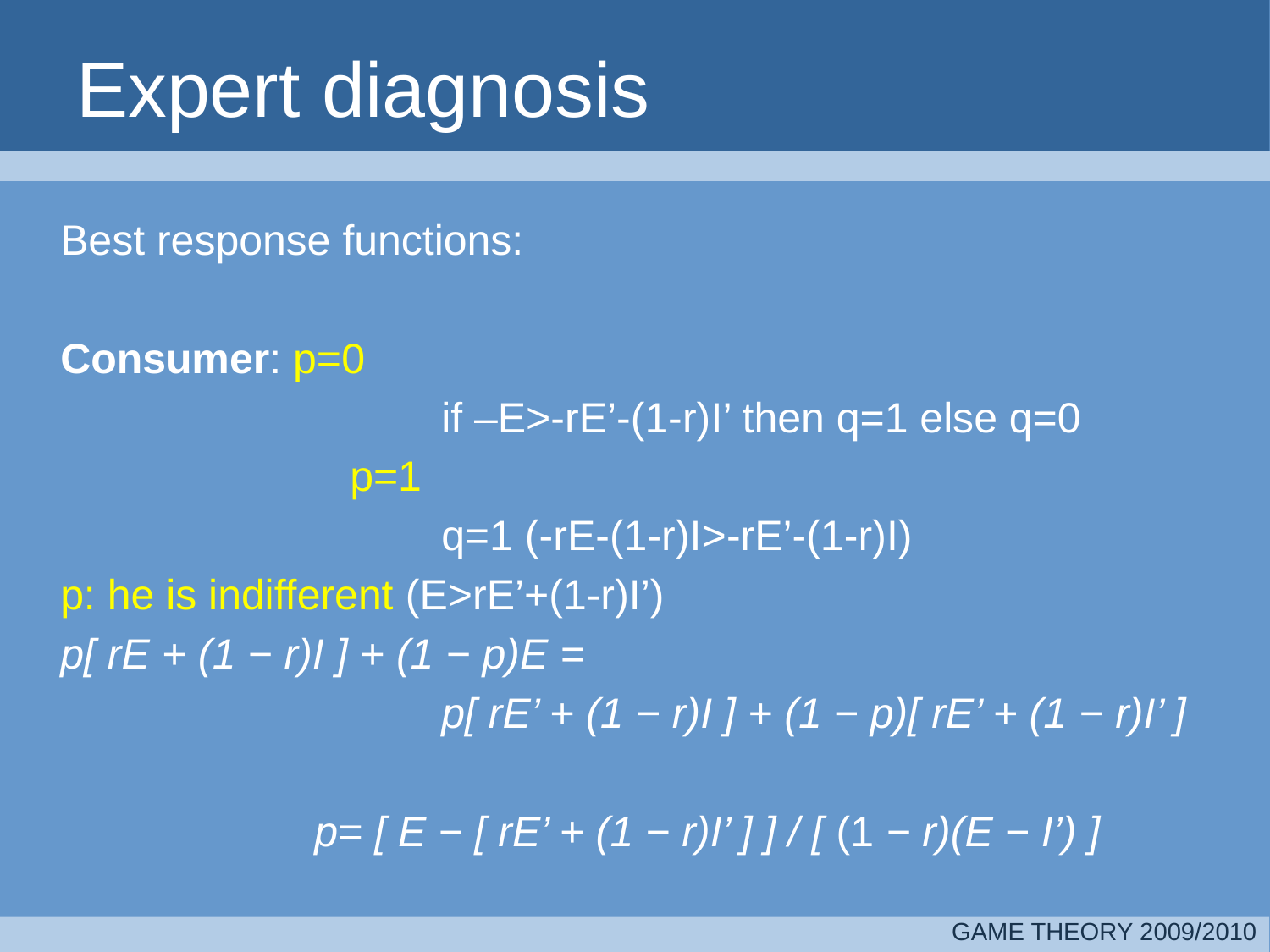

# Expert diagnosis
	Best response functions:

	Consumer: p=0
				if –E>-rE’-(1-r)I’ then q=1 else q=0
		       	   p=1
				q=1 (-rE-(1-r)I>-rE’-(1-r)I)
	p: he is indifferent (E>rE’+(1-r)I’)
	p[ rE + (1 − r)I ] + (1 − p)E =
				p[ rE’ + (1 − r)I ] + (1 − p)[ rE’ + (1 − r)I’ ]

			p= [ E − [ rE’ + (1 − r)I’ ] ] / [ (1 − r)(E − I’) ]
GAME THEORY 2009/2010